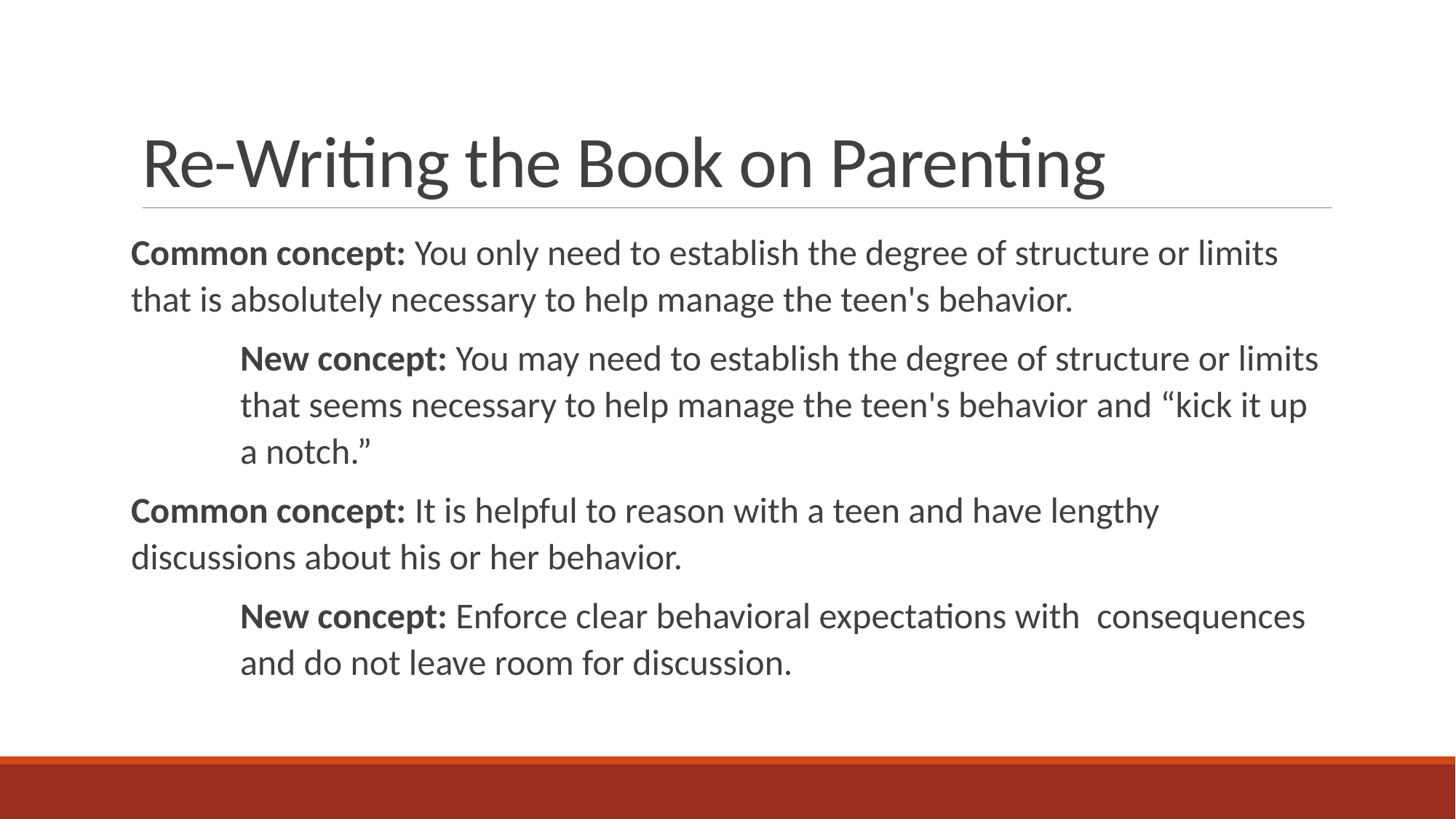

# Re-Writing the Book on Parenting
Common concept: You only need to establish the degree of structure or limits that is absolutely necessary to help manage the teen's behavior.
	New concept: You may need to establish the degree of structure or limits 	that seems necessary to help manage the teen's behavior and “kick it up 	a notch.”
Common concept: It is helpful to reason with a teen and have lengthy discussions about his or her behavior.
	New concept: Enforce clear behavioral expectations with  consequences  	and do not leave room for discussion.